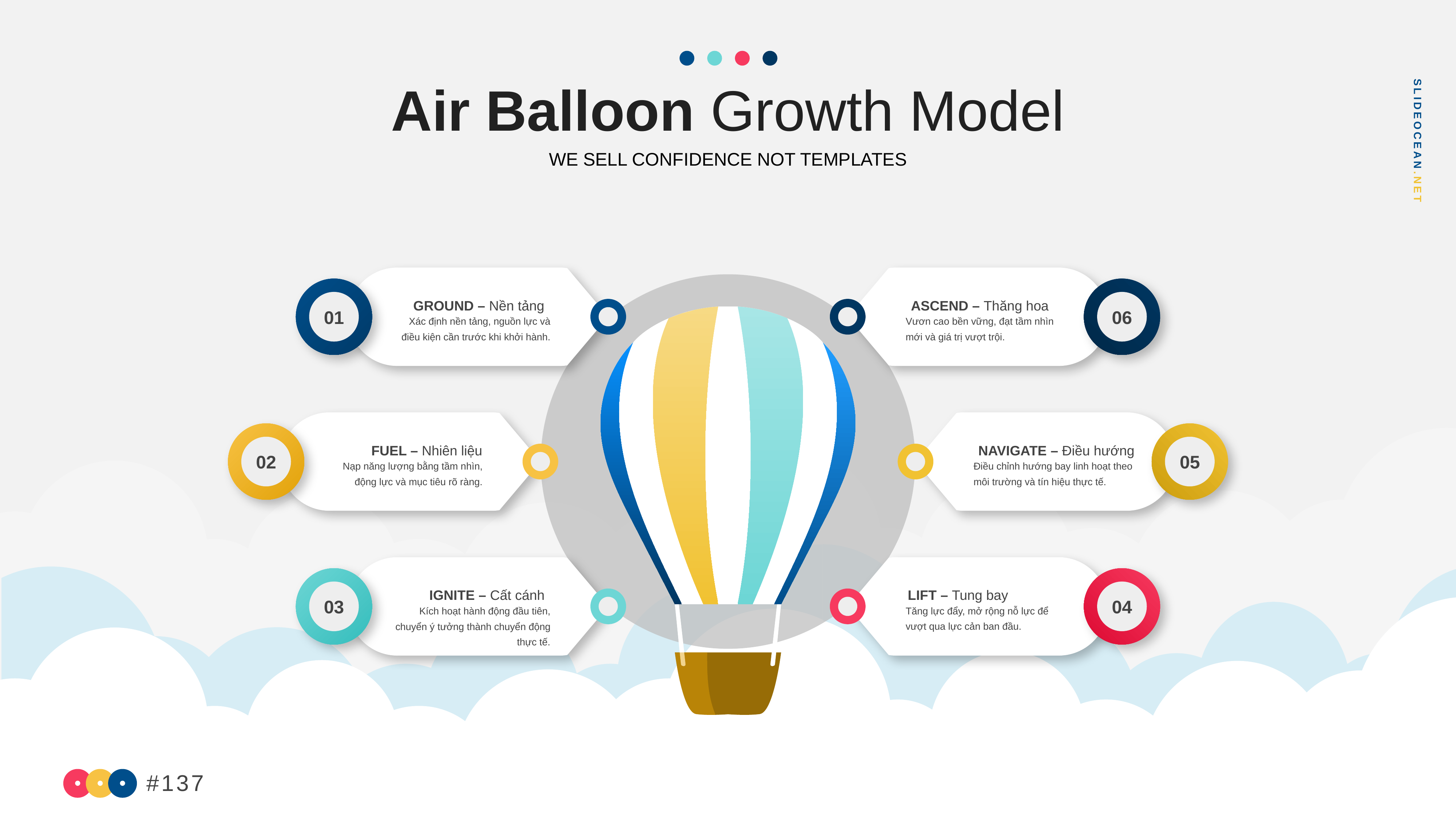

Air Balloon Growth Model
WE SELL CONFIDENCE NOT TEMPLATES

GROUND – Nền tảng
Xác định nền tảng, nguồn lực và điều kiện cần trước khi khởi hành.
01

ASCEND – Thăng hoa
Vươn cao bền vững, đạt tầm nhìn mới và giá trị vượt trội.
06

FUEL – Nhiên liệu
Nạp năng lượng bằng tầm nhìn, động lực và mục tiêu rõ ràng.
02

NAVIGATE – Điều hướng
Điều chỉnh hướng bay linh hoạt theo môi trường và tín hiệu thực tế.
05

IGNITE – Cất cánh
Kích hoạt hành động đầu tiên, chuyển ý tưởng thành chuyển động thực tế.
03

LIFT – Tung bay
Tăng lực đẩy, mở rộng nỗ lực để vượt qua lực cản ban đầu.
04

#137